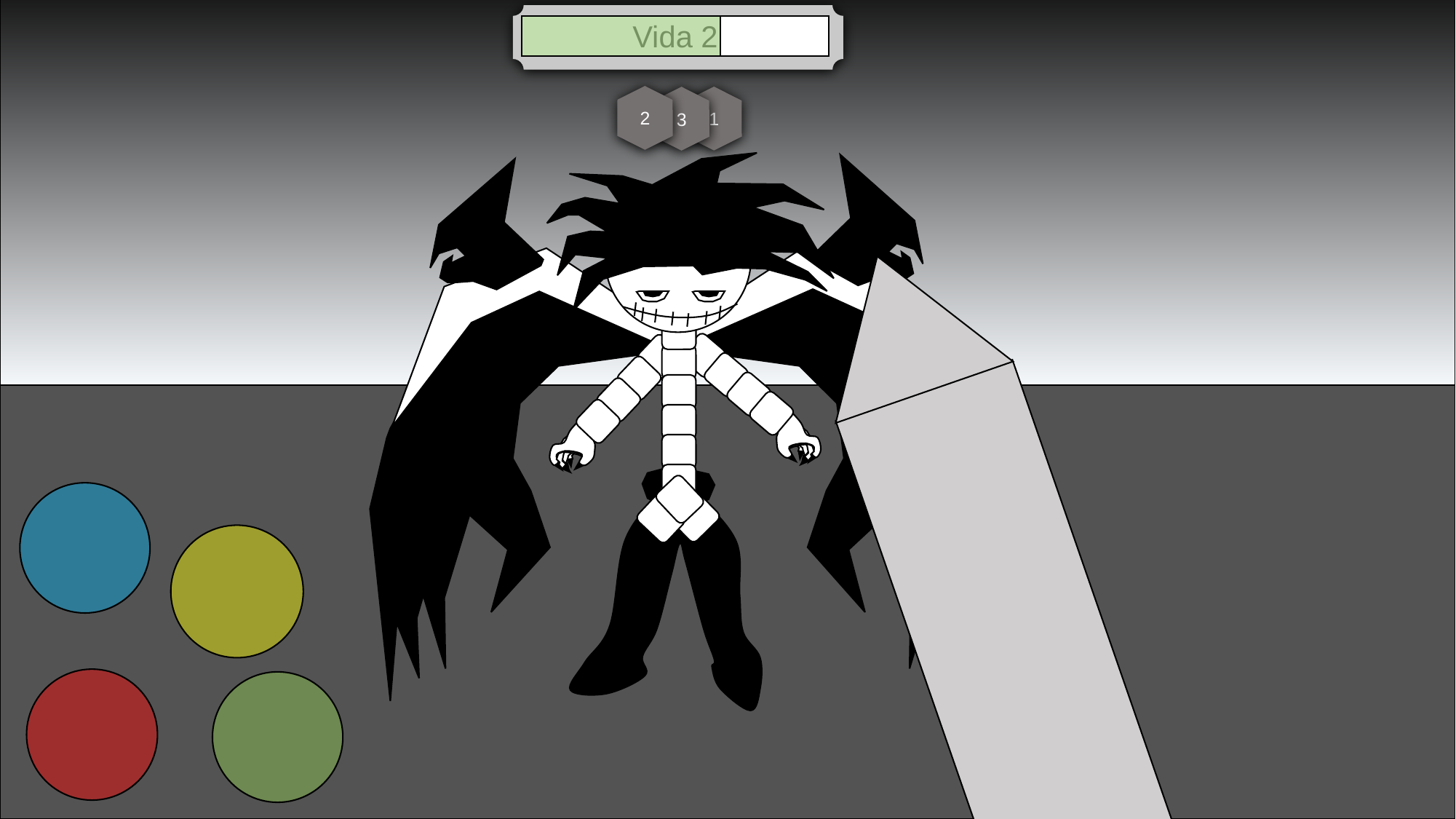

3

Vida 2
2
1
3

1